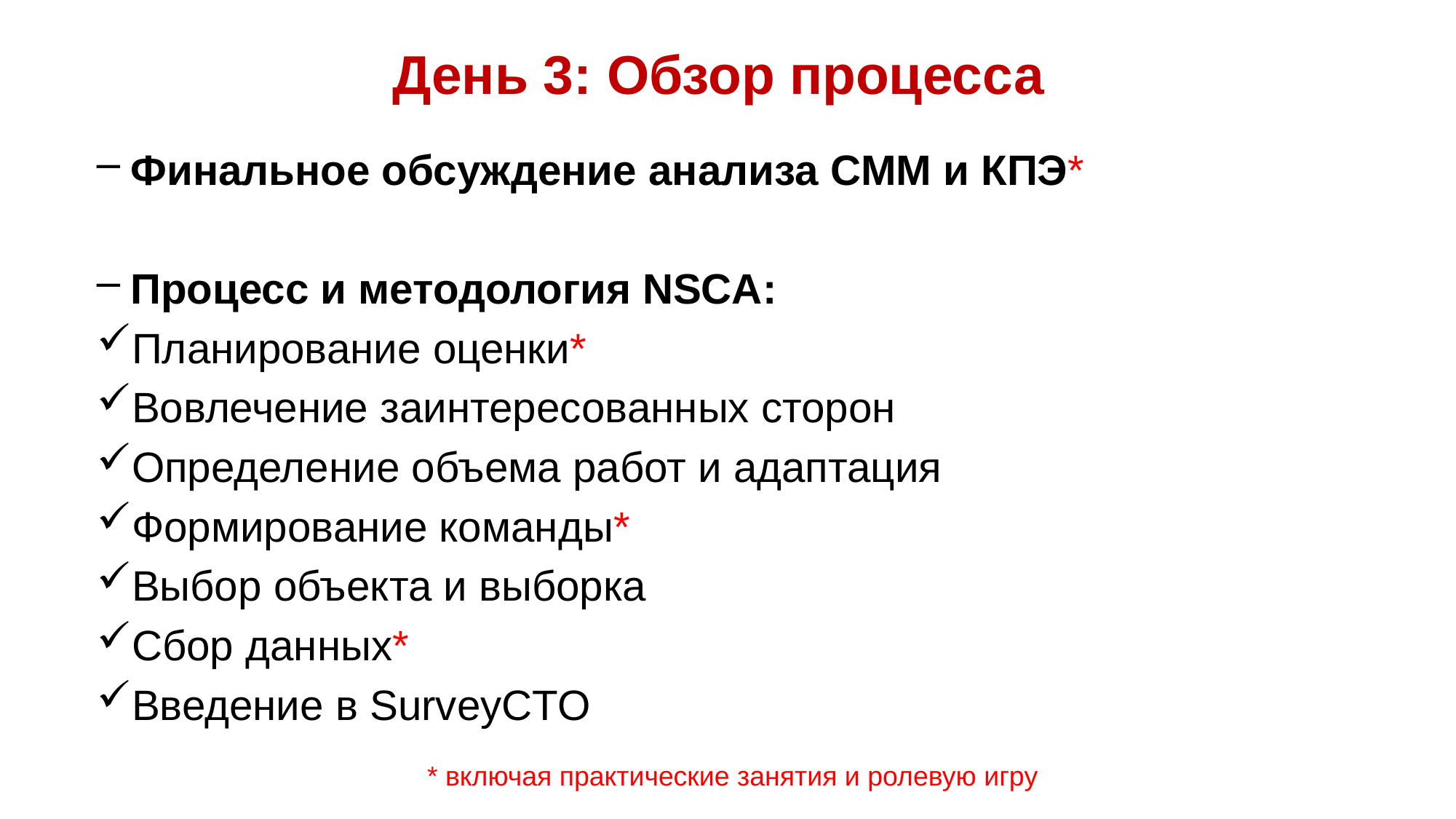

# День 3: Обзор процесса
Финальное обсуждение анализа CMM и КПЭ*

Процесс и методология NSCA:
Планирование оценки*
Вовлечение заинтересованных сторон
Определение объема работ и адаптация
Формирование команды*
Выбор объекта и выборка
Сбор данных*
Введение в SurveyCTO
* включая практические занятия и ролевую игру